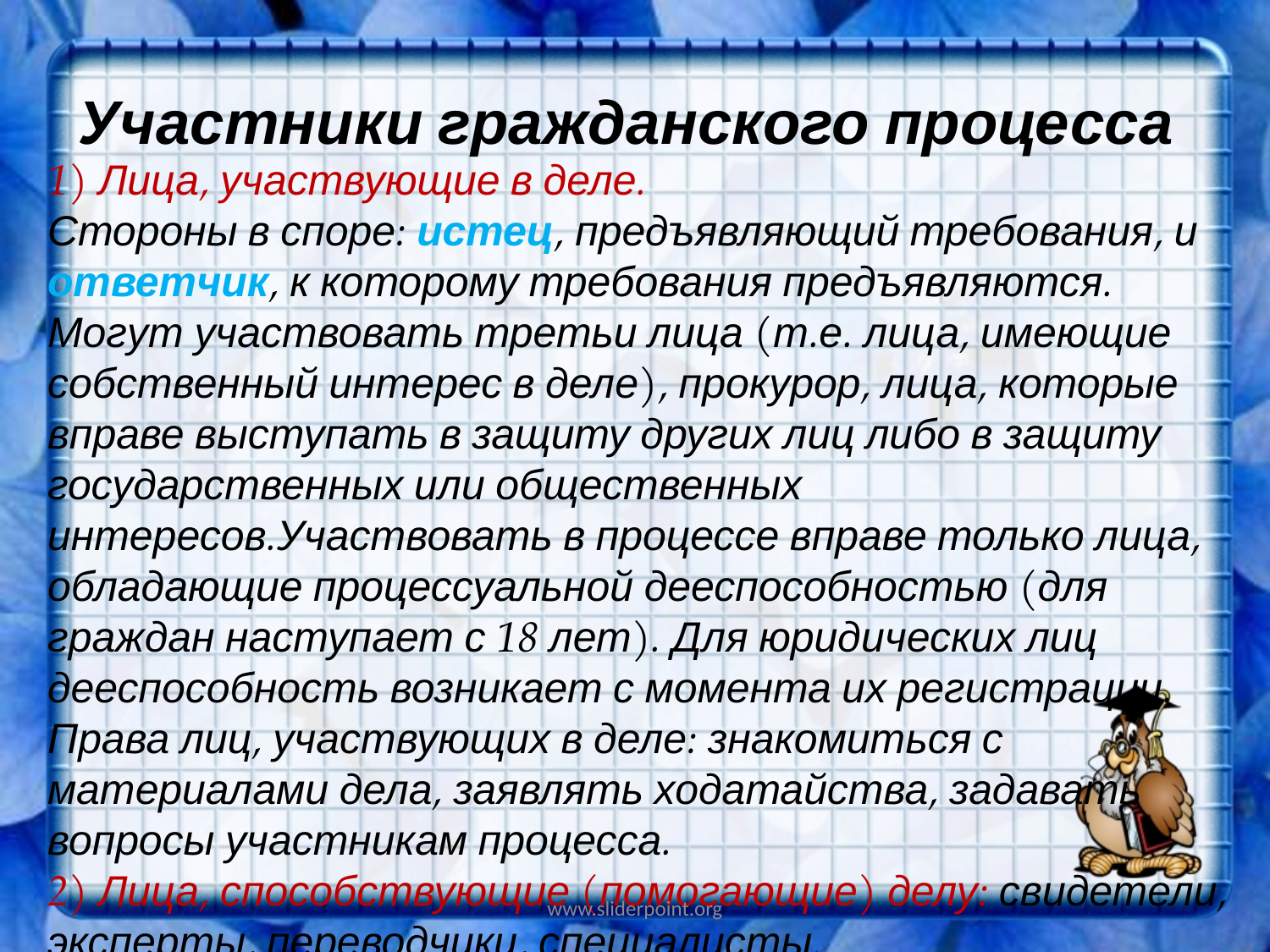

# Участники гражданского процесса
1) Лица, участвующие в деле.
Стороны в споре: истец, предъявляющий требования, и ответчик, к которому требования предъявляются.
Могут участвовать третьи лица (т.е. лица, имеющие собственный интерес в деле), прокурор, лица, которые вправе выступать в защиту других лиц либо в защиту государственных или общественных интересов.Участвовать в процессе вправе только лица, обладающие процессуальной дееспособностью (для граждан наступает с 18 лет). Для юридических лиц дееспособность возникает с момента их регистрации. Права лиц, участвующих в деле: знакомиться с материалами дела, заявлять ходатайства, задавать вопросы участникам процесса.
2) Лица, способствующие (помогающие) делу: свидетели, эксперты, переводчики, специалисты.
www.sliderpoint.org